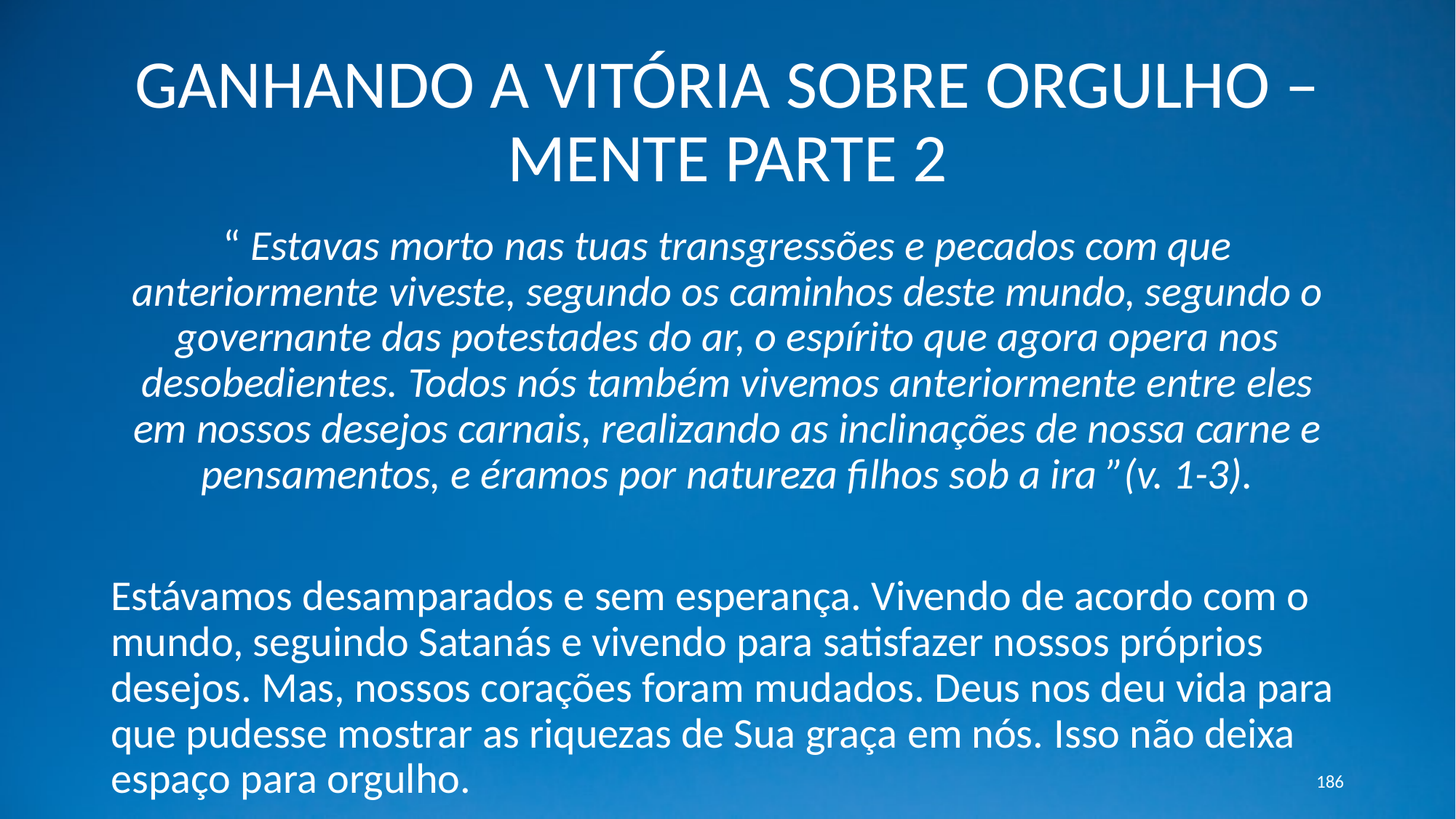

# GANHANDO A VITÓRIA SOBRE ORGULHO – MENTE PARTE 2
“ Estavas morto nas tuas transgressões e pecados com que anteriormente viveste, segundo os caminhos deste mundo, segundo o governante das potestades do ar, o espírito que agora opera nos desobedientes. Todos nós também vivemos anteriormente entre eles em nossos desejos carnais, realizando as inclinações de nossa carne e pensamentos, e éramos por natureza filhos sob a ira ”(v. 1-3).

Estávamos desamparados e sem esperança. Vivendo de acordo com o mundo, seguindo Satanás e vivendo para satisfazer nossos próprios desejos. Mas, nossos corações foram mudados. Deus nos deu vida para que pudesse mostrar as riquezas de Sua graça em nós. Isso não deixa espaço para orgulho.
186